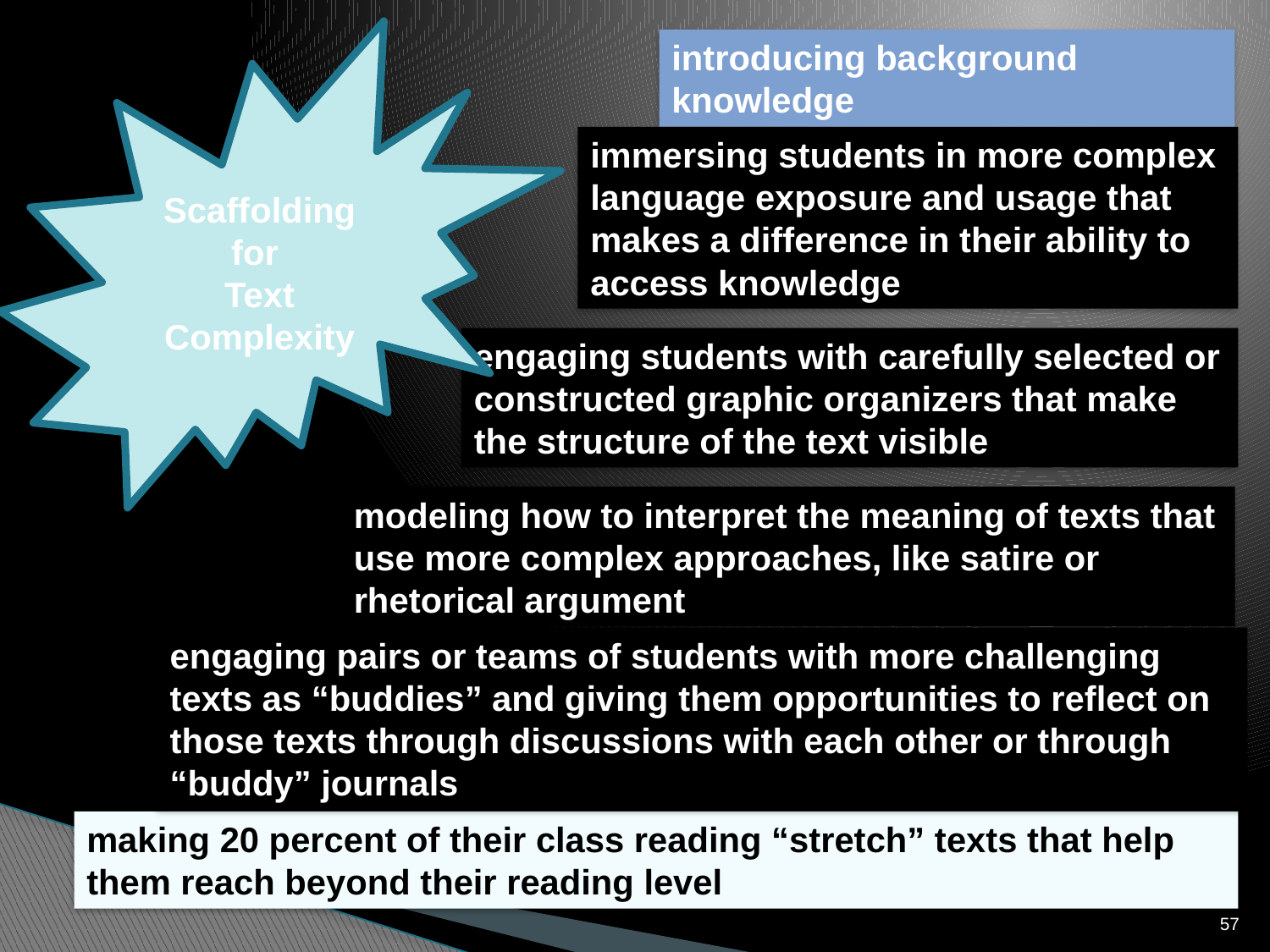

Scaffolding for
Text Complexity
introducing background knowledge
immersing students in more complex language exposure and usage that makes a difference in their ability to access knowledge
engaging students with carefully selected or constructed graphic organizers that make the structure of the text visible
modeling how to interpret the meaning of texts that use more complex approaches, like satire or rhetorical argument
engaging pairs or teams of students with more challenging texts as “buddies” and giving them opportunities to reflect on those texts through discussions with each other or through “buddy” journals
making 20 percent of their class reading “stretch” texts that help them reach beyond their reading level
57